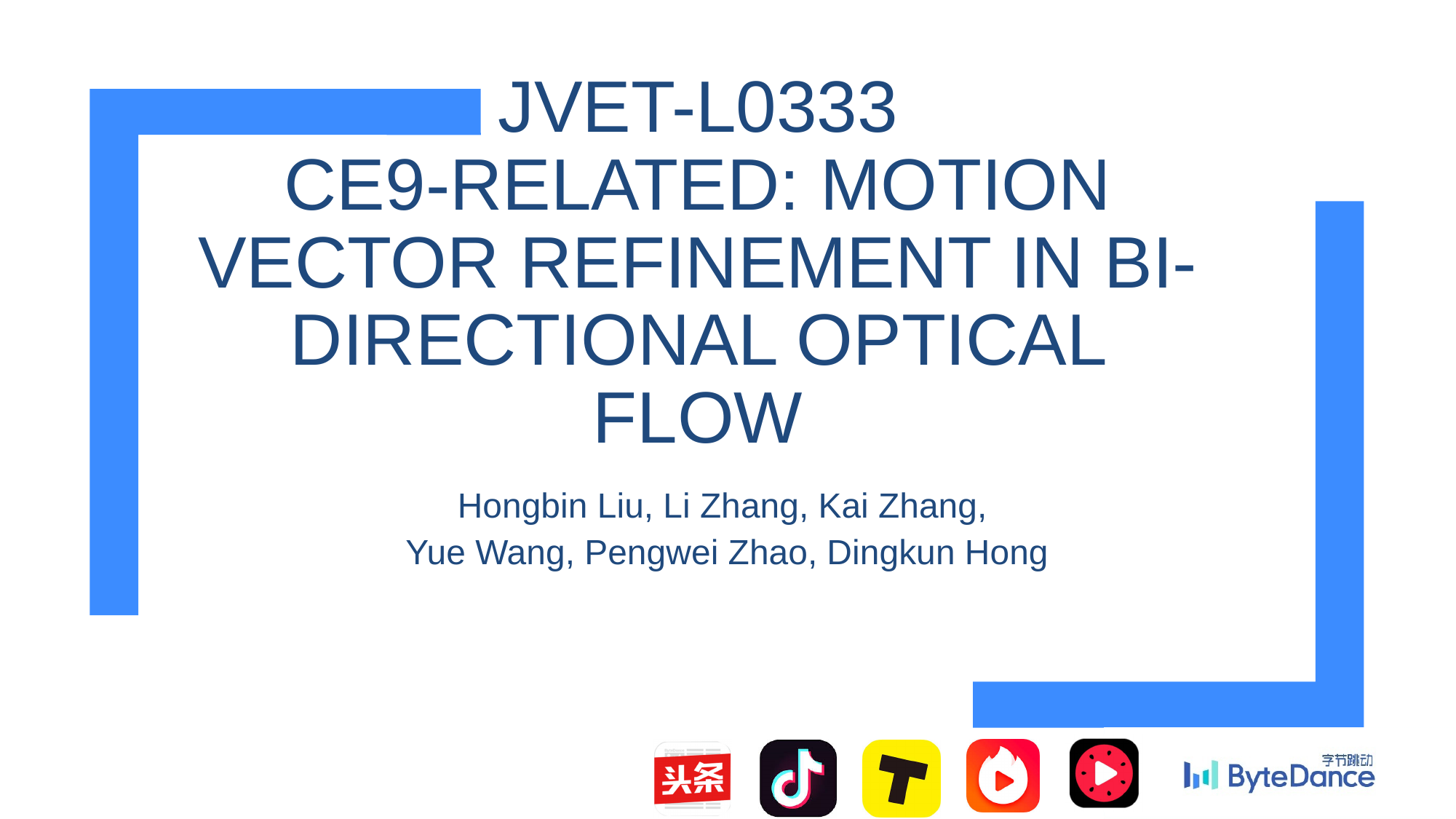

# JVET-L0333 CE9-related: Motion Vector Refinement in Bi-directional Optical Flow
Hongbin Liu, Li Zhang, Kai Zhang,
Yue Wang, Pengwei Zhao, Dingkun Hong